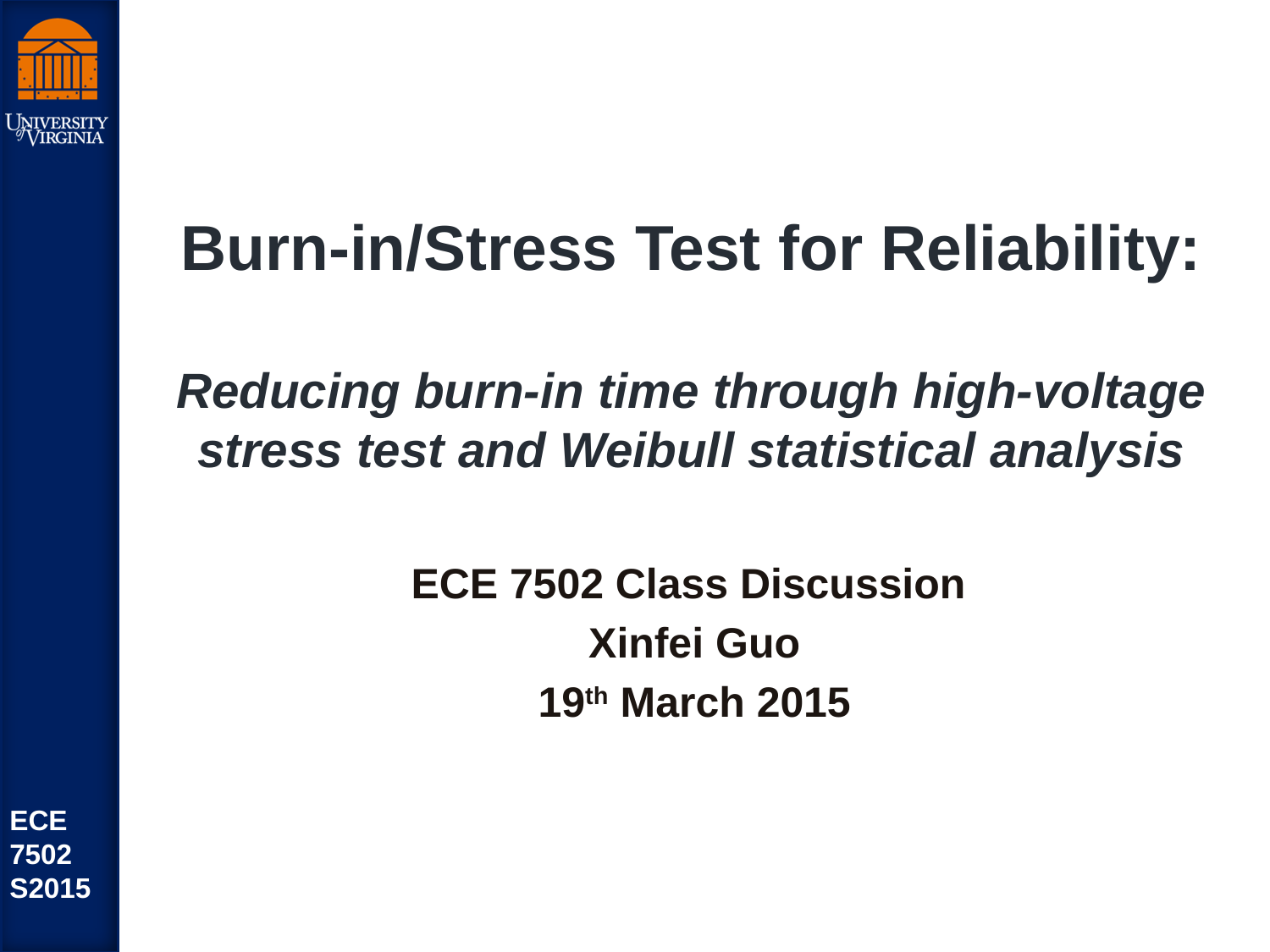

# Burn-in/Stress Test for Reliability: Reducing burn-in time through high-voltage stress test and Weibull statistical analysis
ECE 7502 Class Discussion
Xinfei Guo
19th March 2015